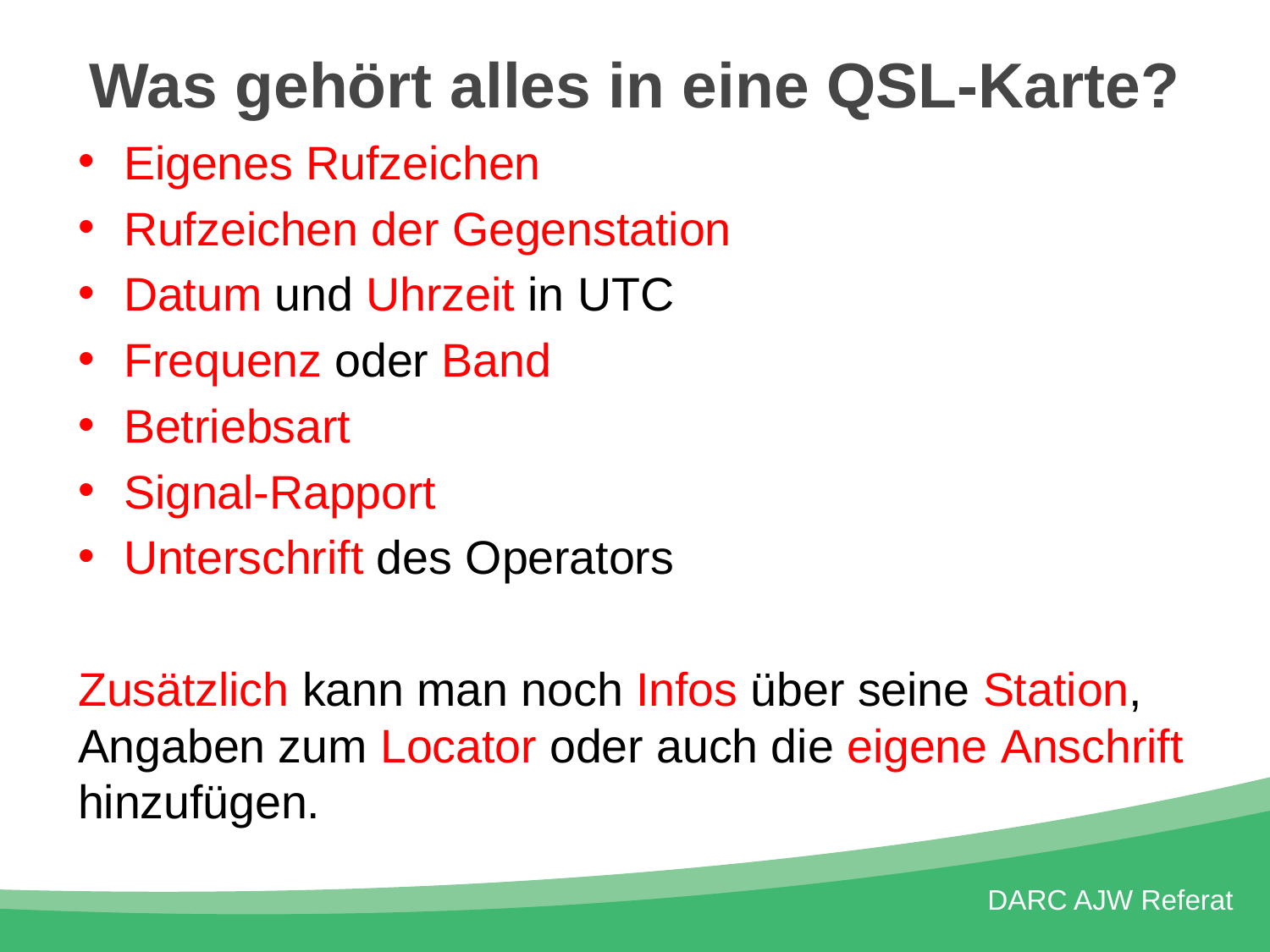

# Was gehört alles in eine QSL-Karte?
Eigenes Rufzeichen
Rufzeichen der Gegenstation
Datum und Uhrzeit in UTC
Frequenz oder Band
Betriebsart
Signal-Rapport
Unterschrift des Operators

Zusätzlich kann man noch Infos über seine Station, Angaben zum Locator oder auch die eigene Anschrift hinzufügen.